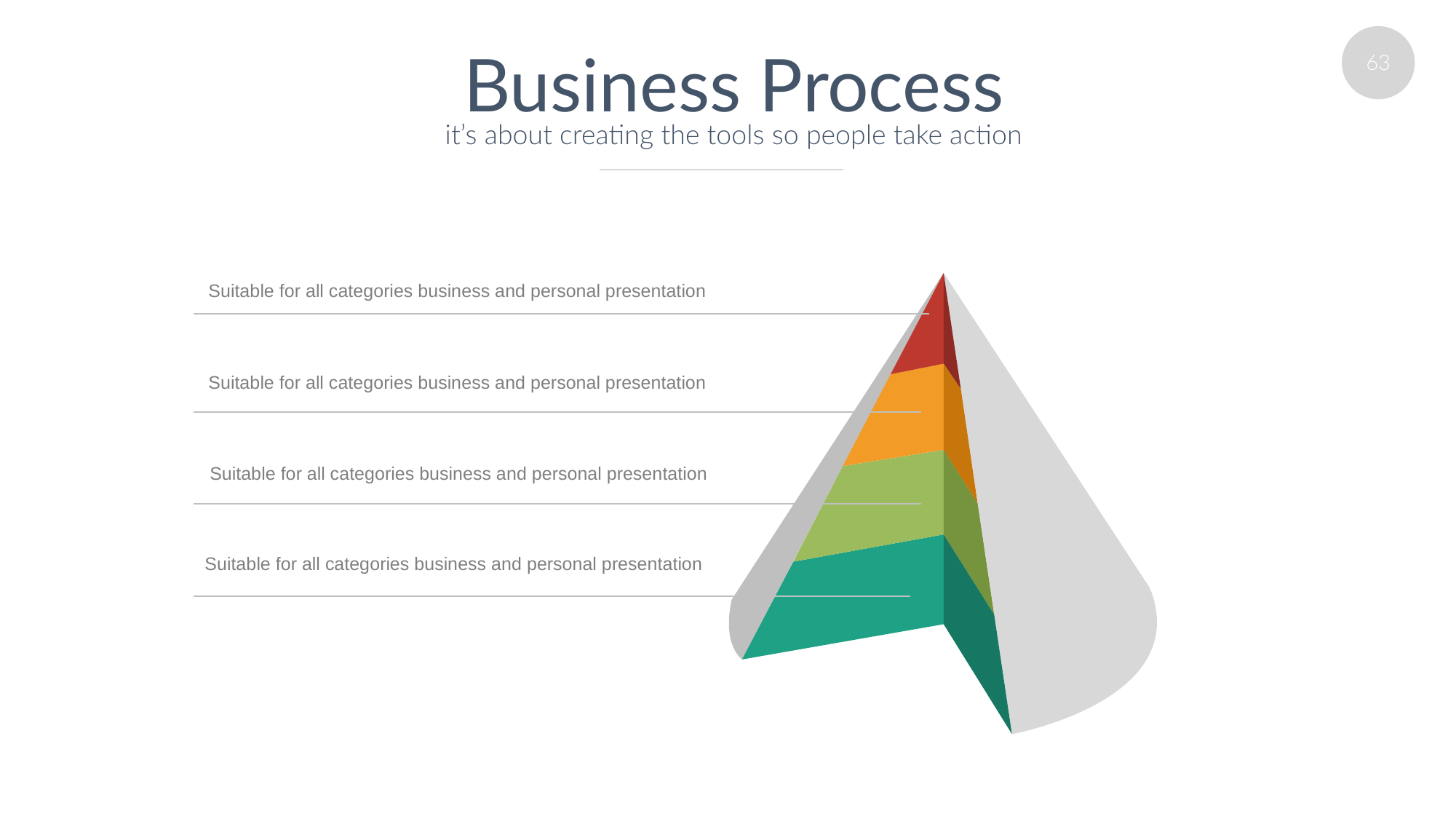

# Business Process
it’s about creating the tools so people take action

Suitable for all categories business and personal presentation
Suitable for all categories business and personal presentation
Suitable for all categories business and personal presentation
Suitable for all categories business and personal presentation